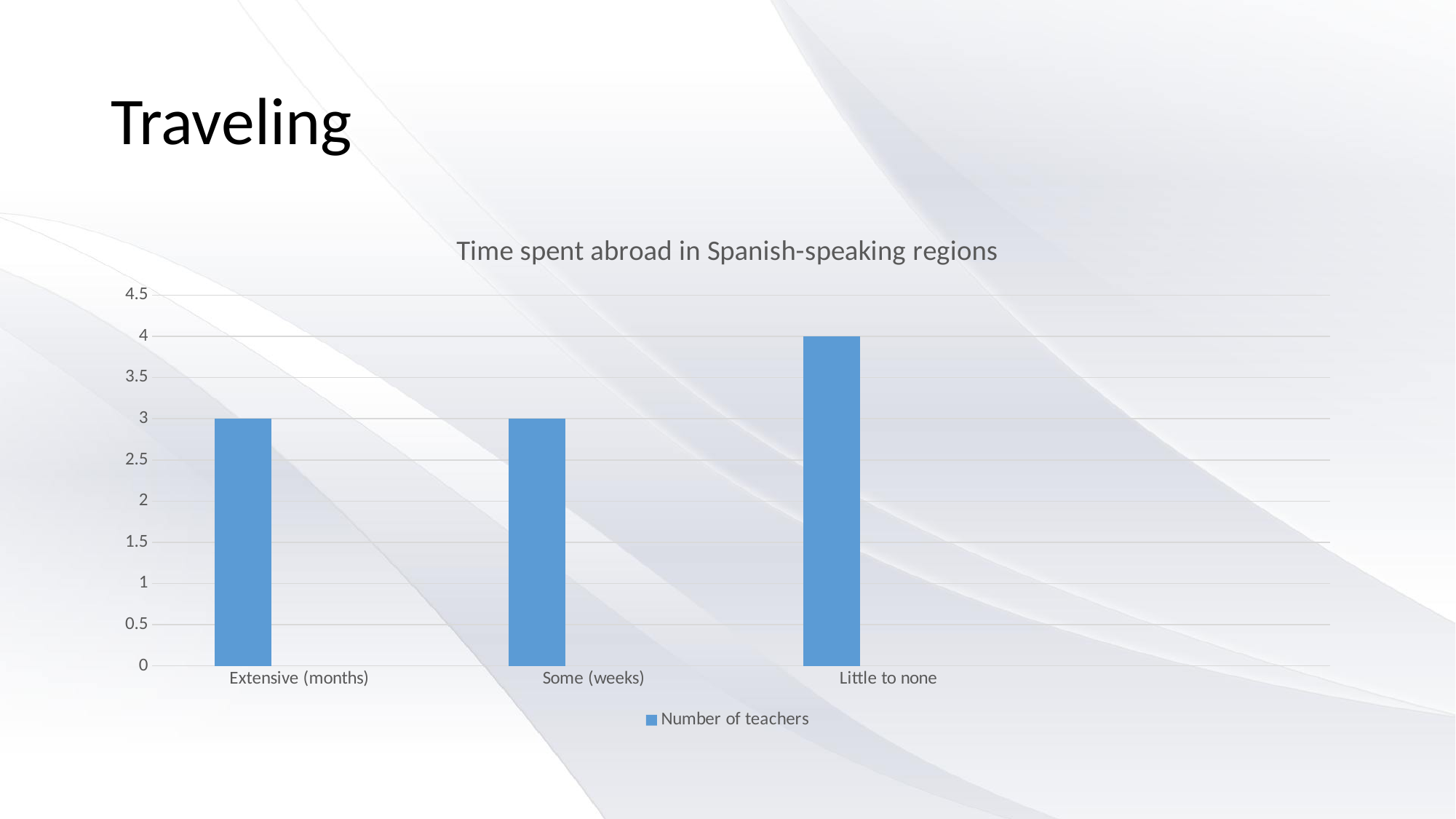

# Traveling

### Chart: Time spent abroad in Spanish-speaking regions

| Category | Number of teachers | Column1 | Column2 |
|---|---|---|---|
| Extensive (months) | 3.0 | None | None |
| Some (weeks) | 3.0 | None | None |
| Little to none | 4.0 | None | None |